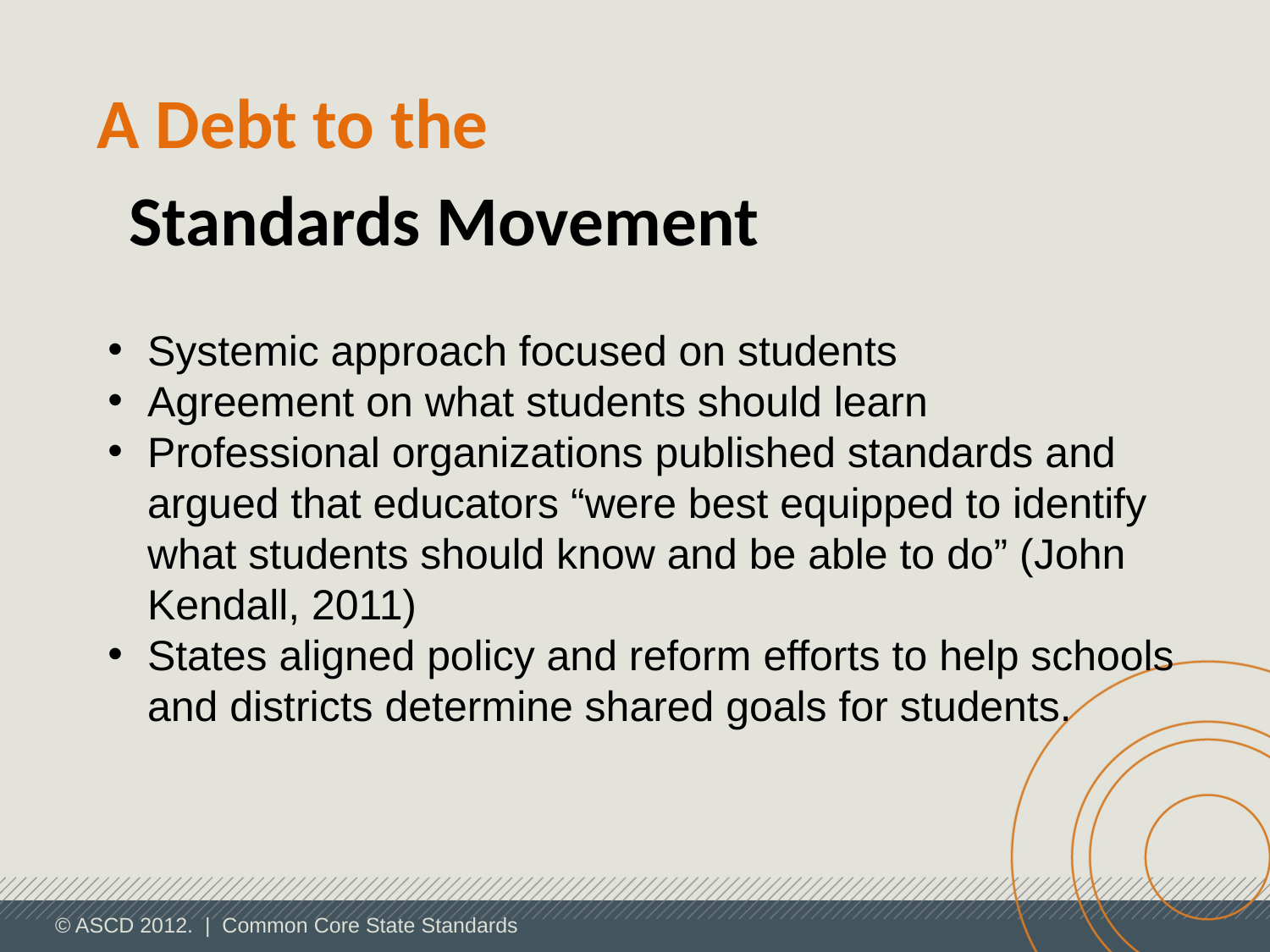

A Debt to the
Standards Movement
Systemic approach focused on students
Agreement on what students should learn
Professional organizations published standards and argued that educators “were best equipped to identify what students should know and be able to do” (John Kendall, 2011)
States aligned policy and reform efforts to help schools and districts determine shared goals for students.
© ASCD 2012.  |  Common Core State Standards